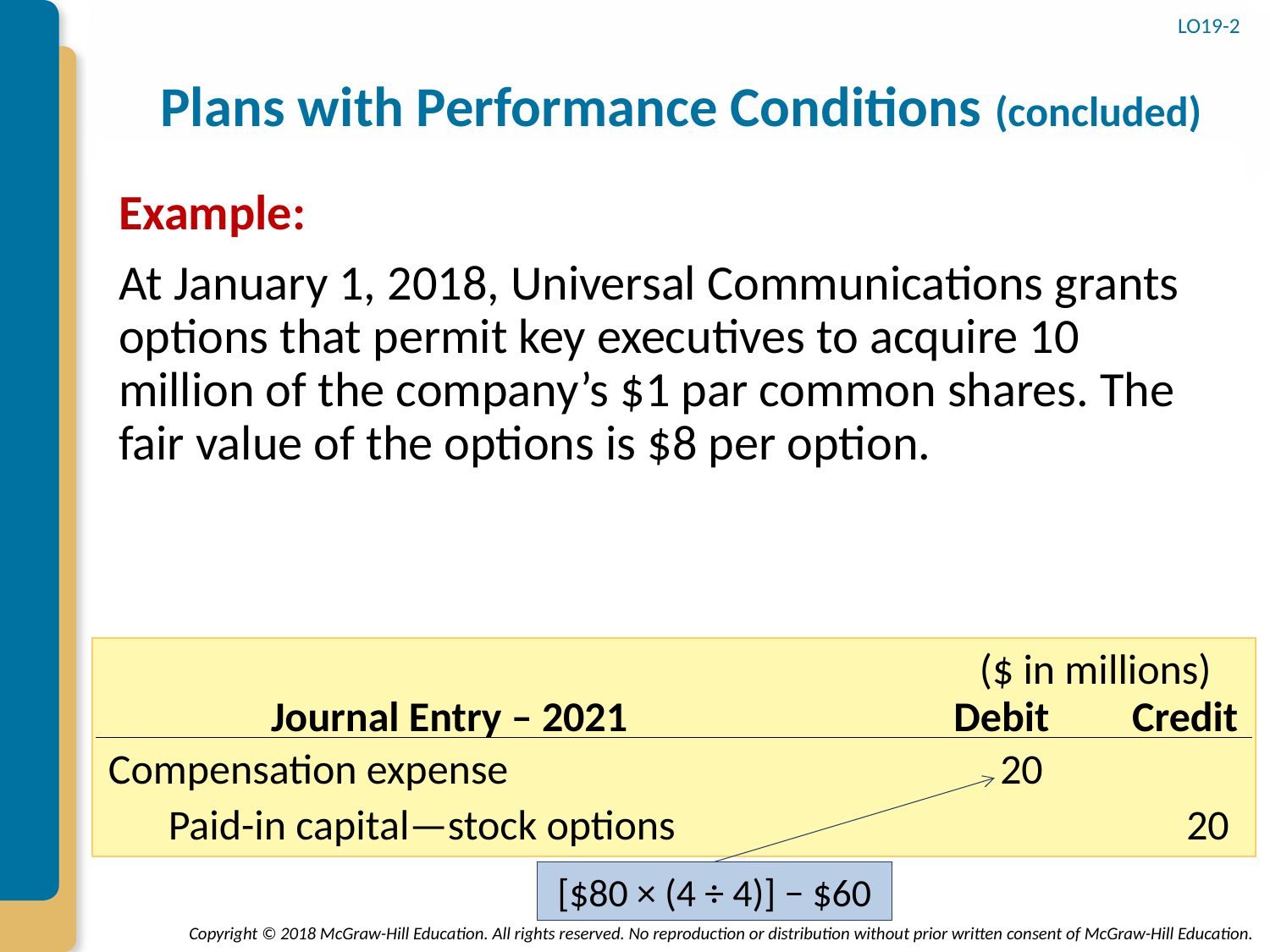

# Plans with Performance Conditions (concluded)
LO19-2
Example:
At January 1, 2018, Universal Communications grants options that permit key executives to acquire 10 million of the company’s $1 par common shares. The fair value of the options is $8 per option.

($ in millions)

Journal Entry – 2021
Debit
Credit
Compensation expense
20
Paid-in capital—stock options
20
[$80 × (4 ÷ 4)] − $60